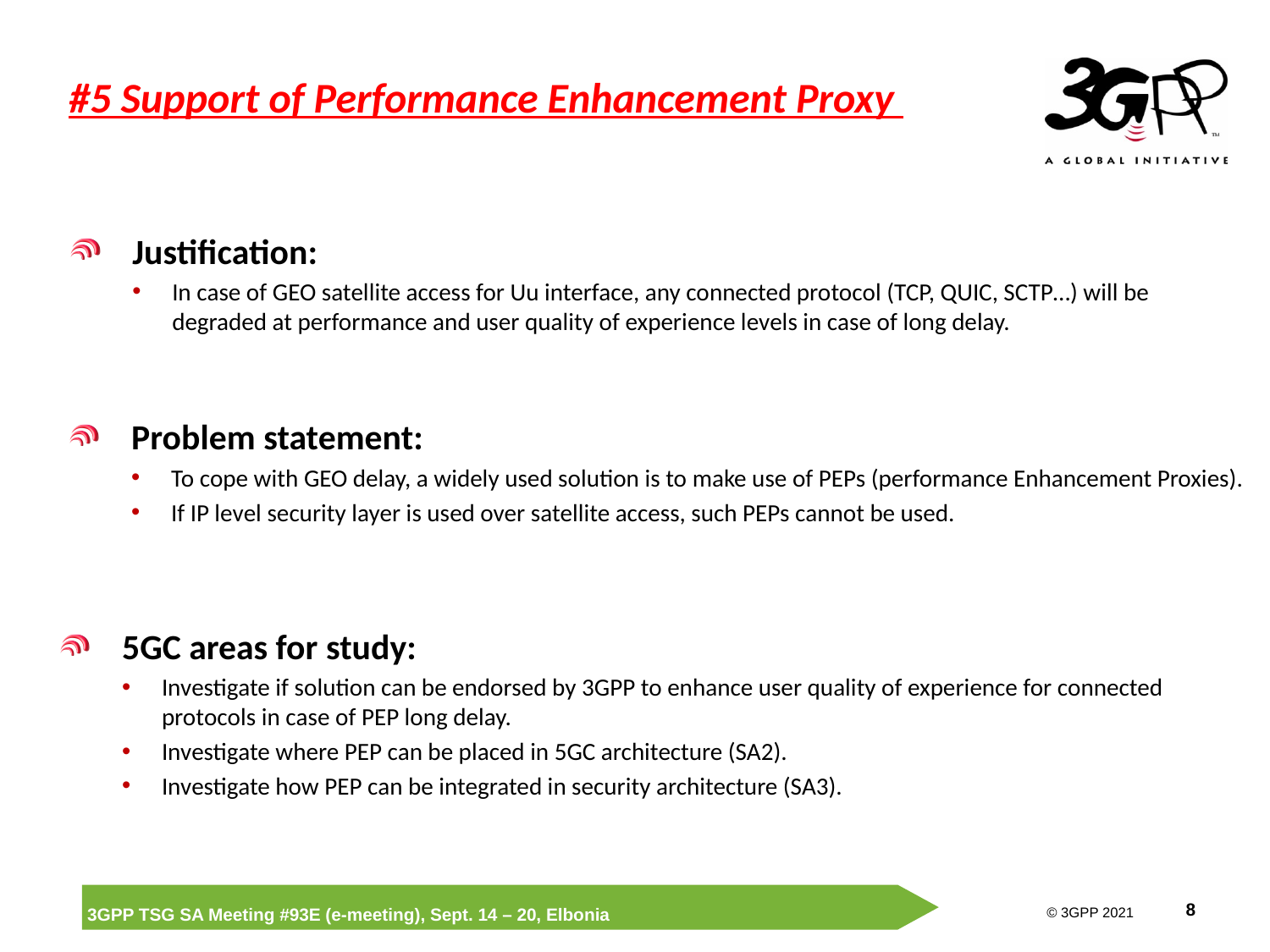

# #5 Support of Performance Enhancement Proxy
Justification:
In case of GEO satellite access for Uu interface, any connected protocol (TCP, QUIC, SCTP…) will be degraded at performance and user quality of experience levels in case of long delay.
Problem statement:
To cope with GEO delay, a widely used solution is to make use of PEPs (performance Enhancement Proxies).
If IP level security layer is used over satellite access, such PEPs cannot be used.
5GC areas for study:
Investigate if solution can be endorsed by 3GPP to enhance user quality of experience for connected protocols in case of PEP long delay.
Investigate where PEP can be placed in 5GC architecture (SA2).
Investigate how PEP can be integrated in security architecture (SA3).